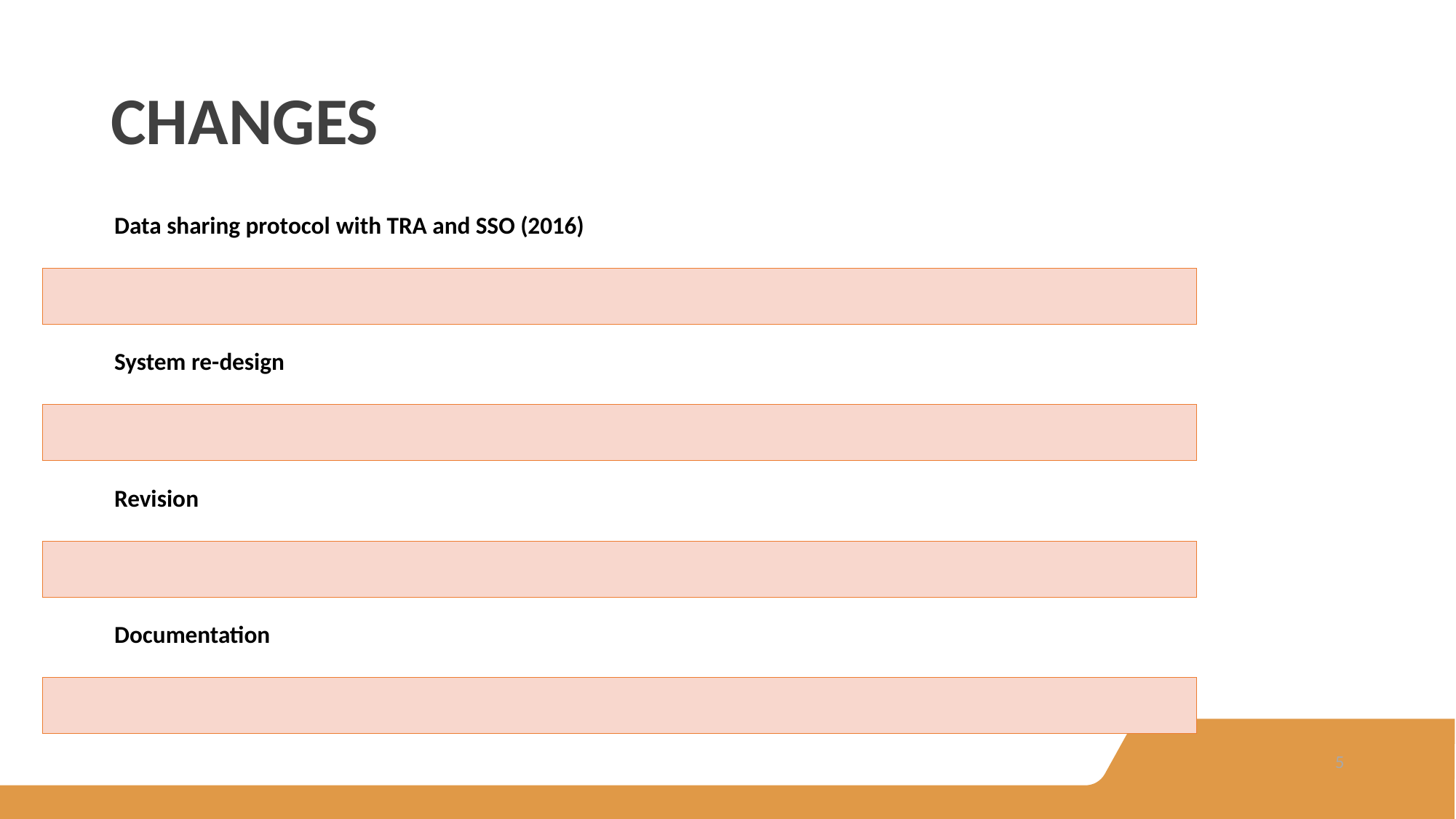

# changes
Data sharing protocol with TRA and SSO (2016)
System re-design
Revision
Documentation
5